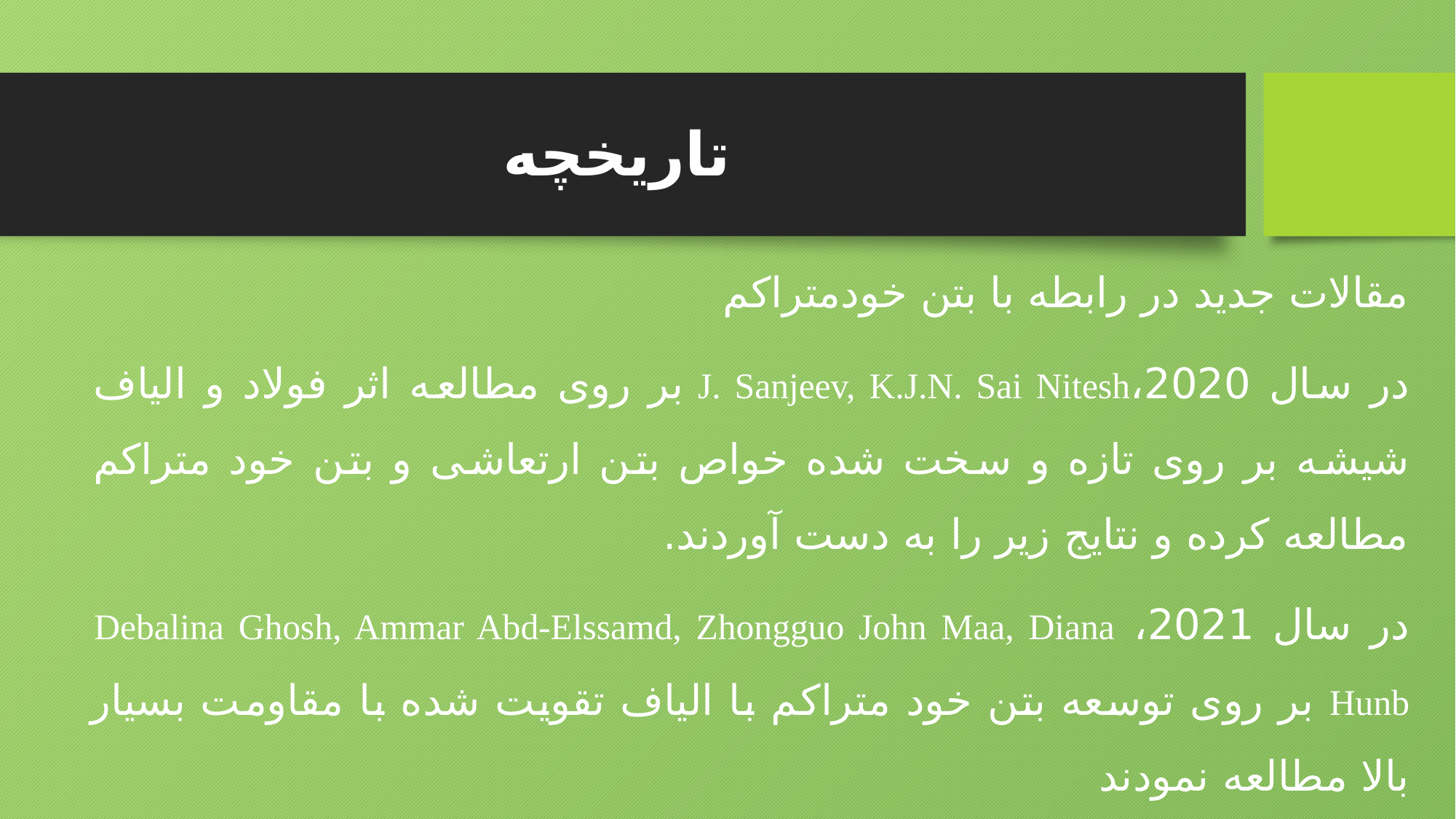

# تاریخچه
مقالات جدید در رابطه با بتن خودمتراکم
در سال 2020،J. Sanjeev, K.J.N. Sai Nitesh بر روی مطالعه اثر فولاد و الیاف شیشه بر روی تازه و سخت شده خواص بتن ارتعاشی و بتن خود متراکم مطالعه کرده و نتایج زیر را به دست آوردند.
در سال 2021، Debalina Ghosh, Ammar Abd-Elssamd, Zhongguo John Maa, Diana Hunb بر روی توسعه بتن خود متراکم با الیاف تقویت شده با مقاومت بسیار بالا مطالعه نمودند